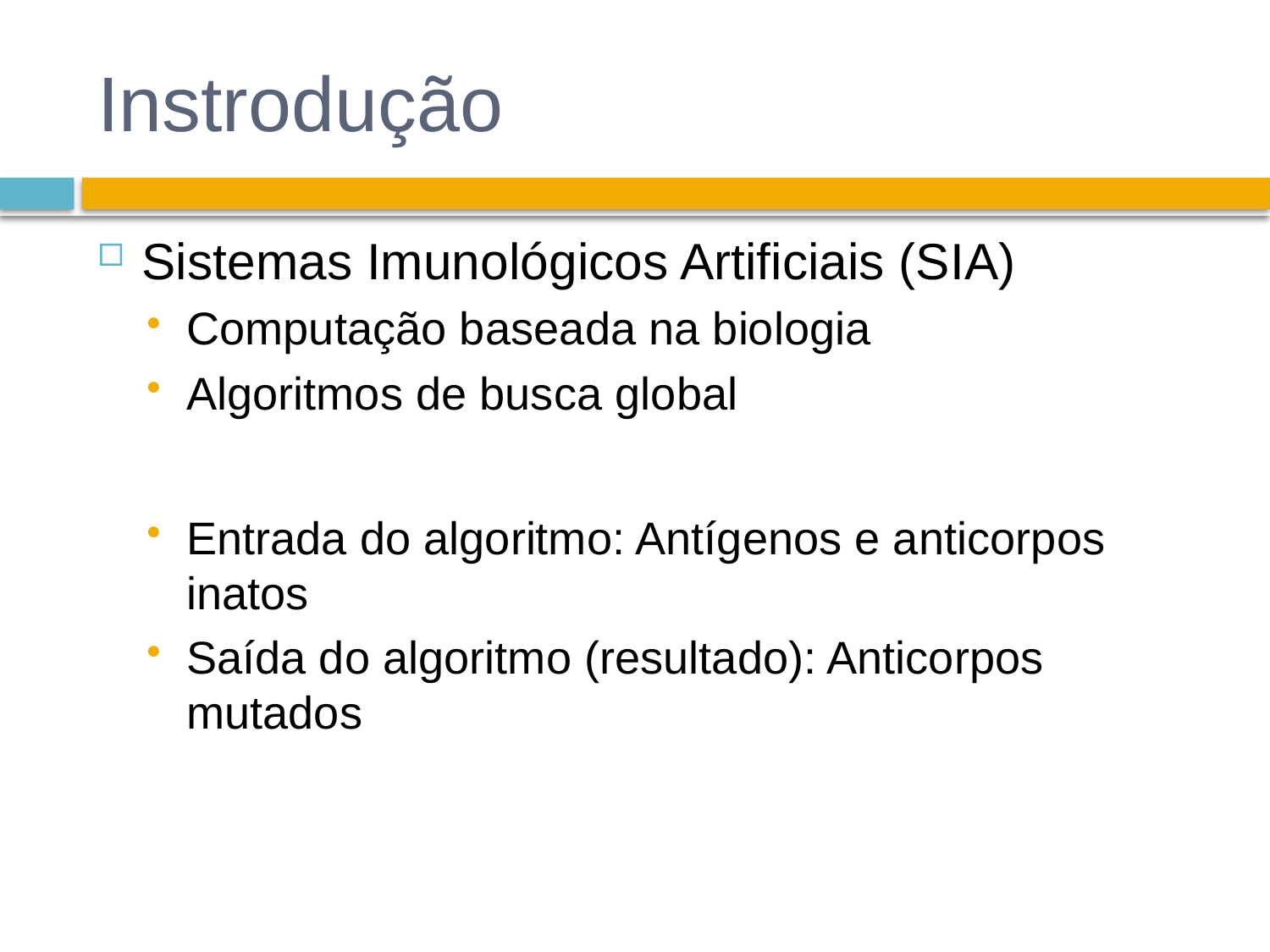

# Instrodução
Sistemas Imunológicos Artificiais (SIA)
Computação baseada na biologia
Algoritmos de busca global

Entrada do algoritmo: Antígenos e anticorpos inatos
Saída do algoritmo (resultado): Anticorpos mutados